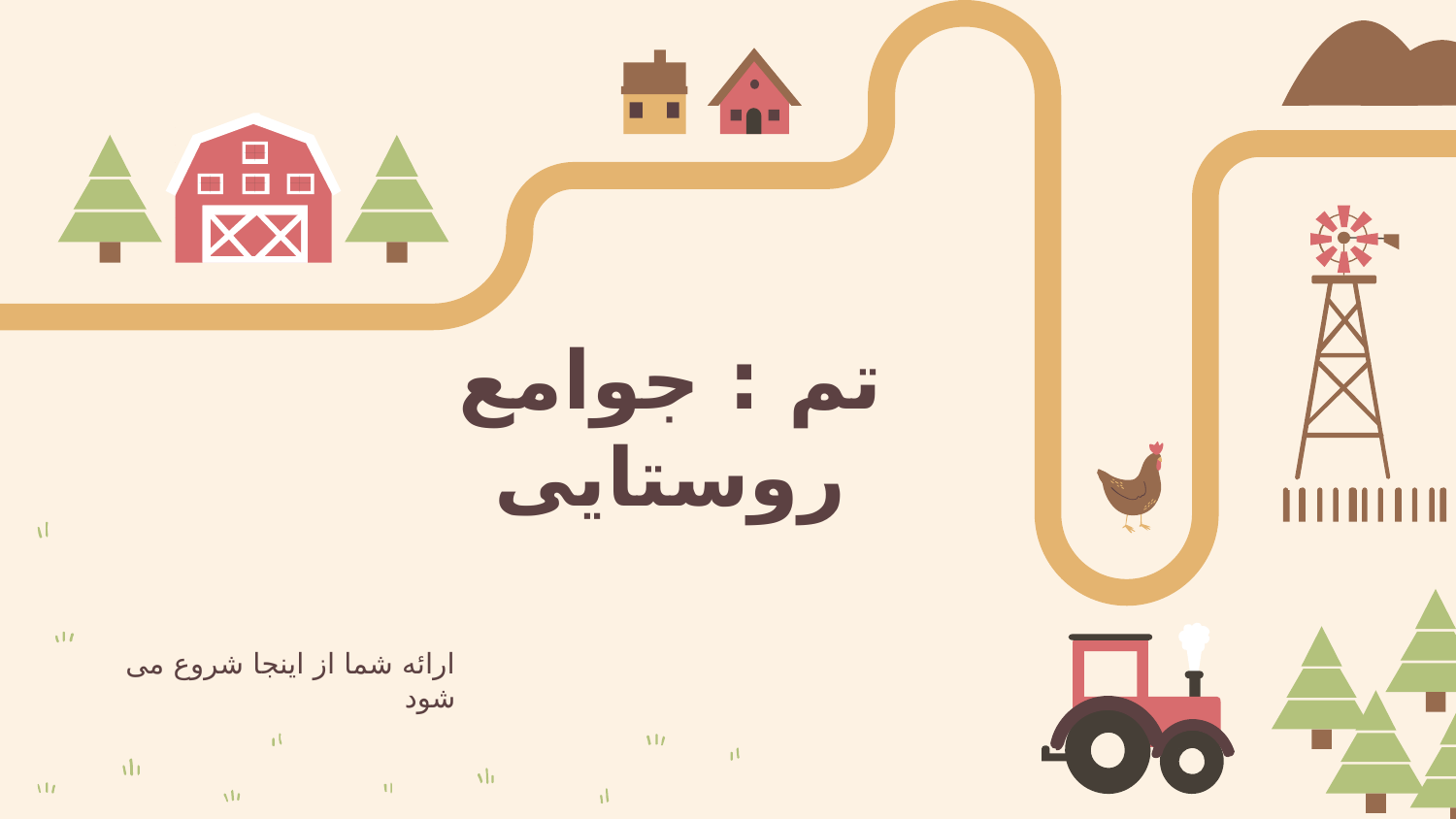

# تم : جوامع روستایی

ارائه شما از اینجا شروع می شود